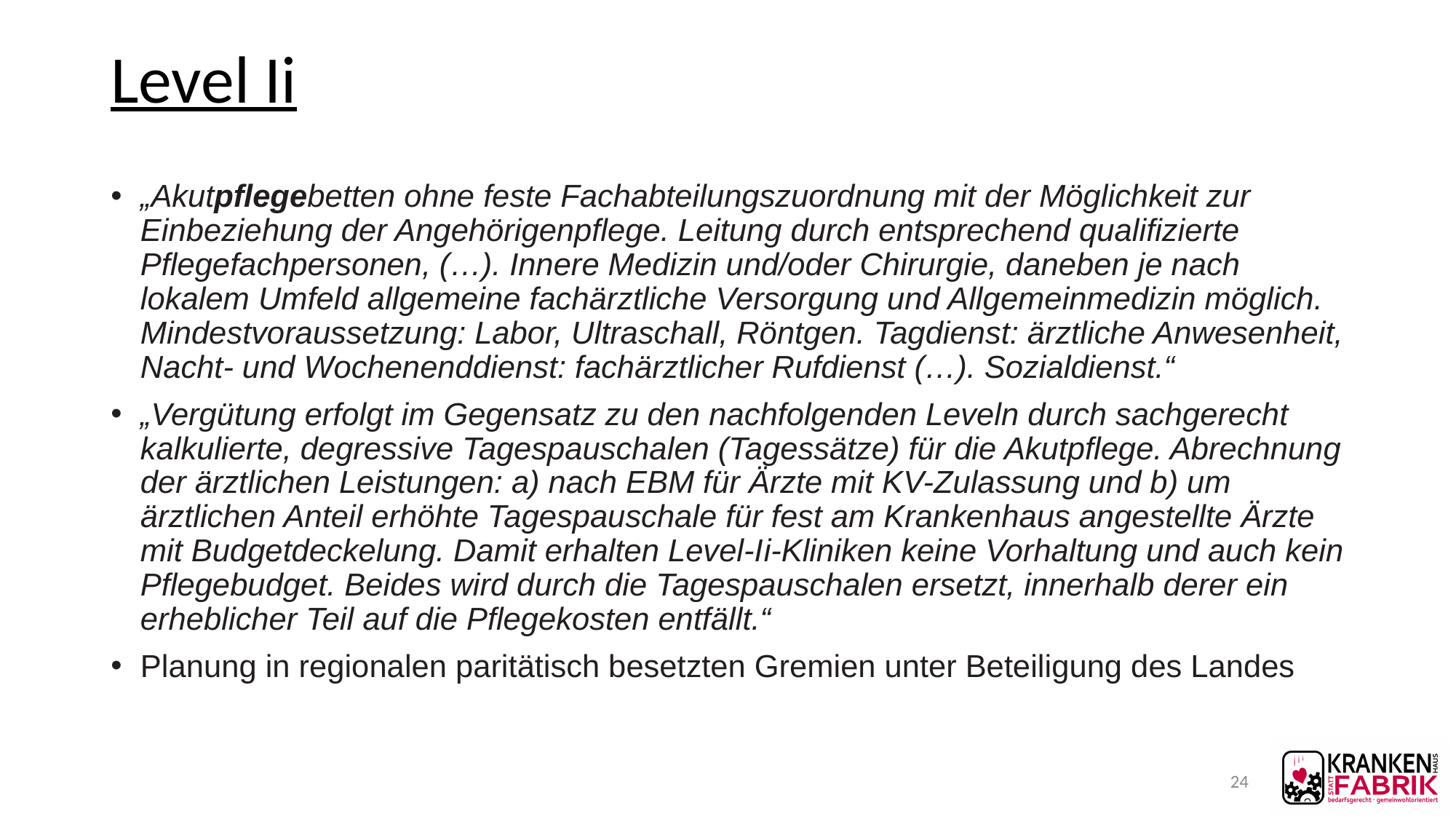

# Level Ii
„Akutpflegebetten ohne feste Fachabteilungszuordnung mit der Möglichkeit zur Einbeziehung der Angehörigenpflege. Leitung durch entsprechend qualifizierte Pflegefachpersonen, (…). Innere Medizin und/oder Chirurgie, daneben je nach lokalem Umfeld allgemeine fachärztliche Versorgung und Allgemeinmedizin möglich. Mindestvoraussetzung: Labor, Ultraschall, Röntgen. Tagdienst: ärztliche Anwesenheit, Nacht- und Wochenenddienst: fachärztlicher Rufdienst (…). Sozialdienst.“
„Vergütung erfolgt im Gegensatz zu den nachfolgenden Leveln durch sachgerecht kalkulierte, degressive Tagespauschalen (Tagessätze) für die Akutpflege. Abrechnung der ärztlichen Leistungen: a) nach EBM für Ärzte mit KV-Zulassung und b) um ärztlichen Anteil erhöhte Tagespauschale für fest am Krankenhaus angestellte Ärzte mit Budgetdeckelung. Damit erhalten Level-Ii-Kliniken keine Vorhaltung und auch kein Pflegebudget. Beides wird durch die Tagespauschalen ersetzt, innerhalb derer ein erheblicher Teil auf die Pflegekosten entfällt.“
Planung in regionalen paritätisch besetzten Gremien unter Beteiligung des Landes

24